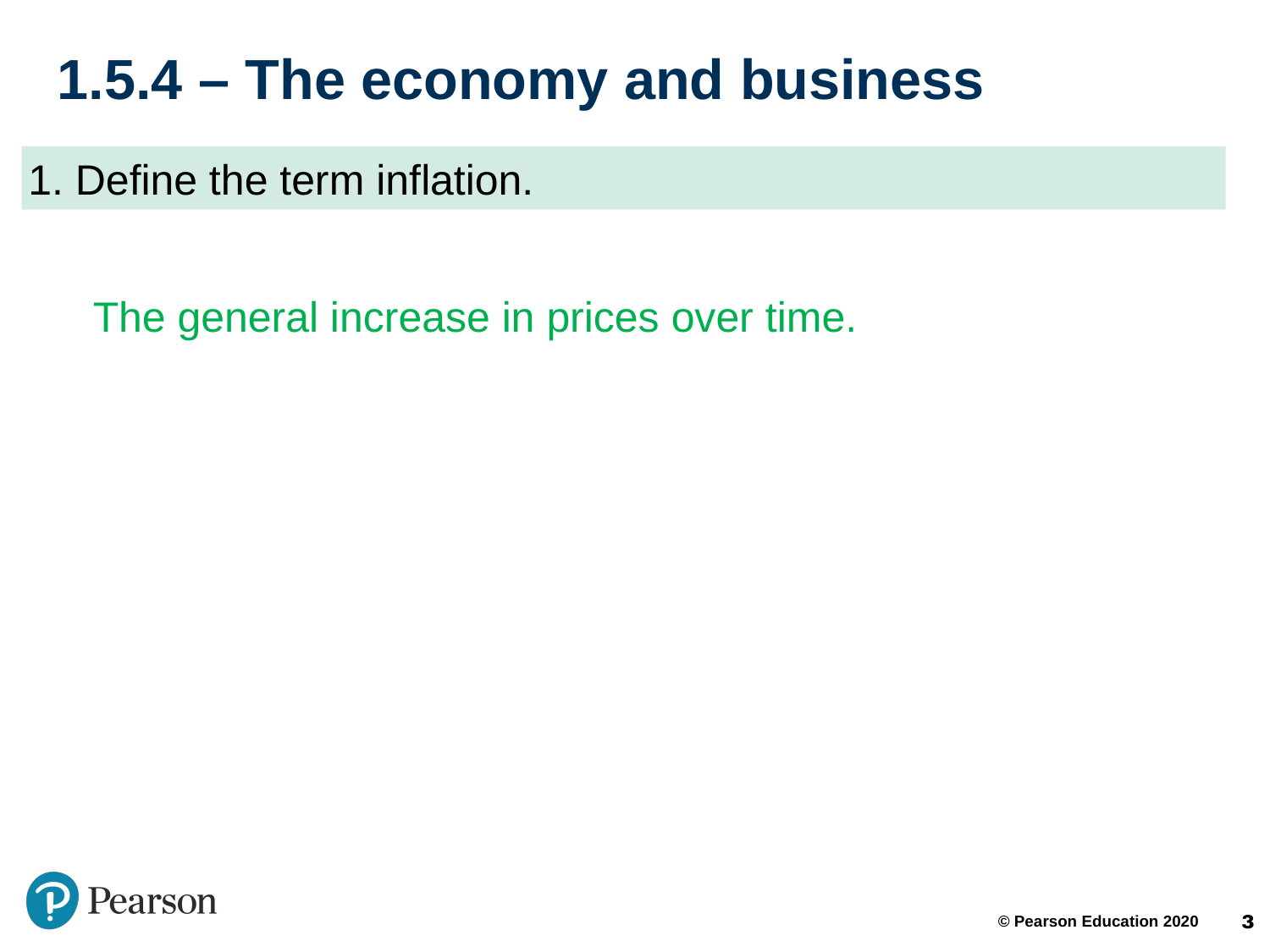

# 1.5.4 – The economy and business
1. Define the term inflation.
The general increase in prices over time.
3